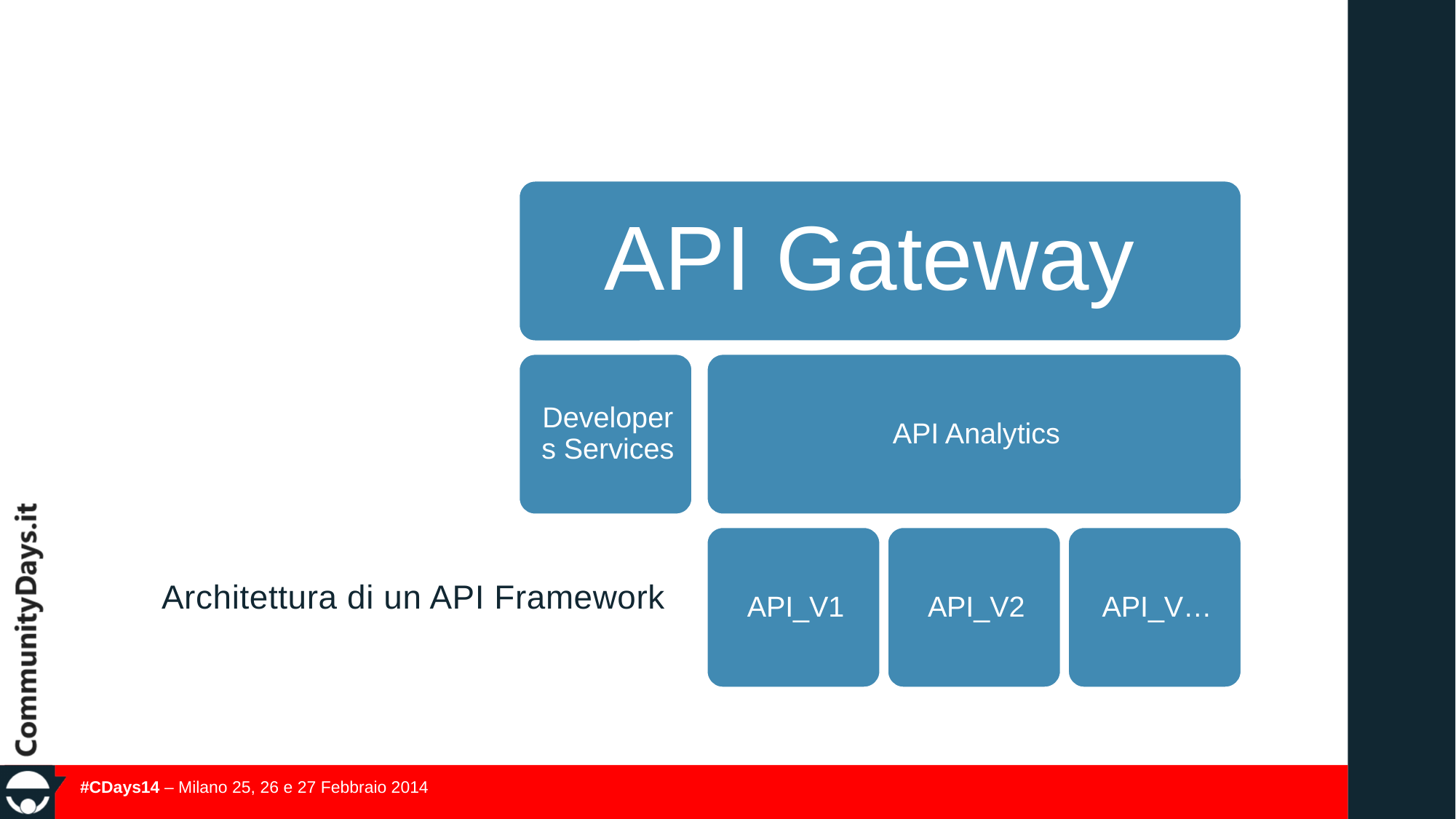

API Gateway
Developers Services
API Analytics
API_V1
API_V2
API_V…
Architettura di un API Framework